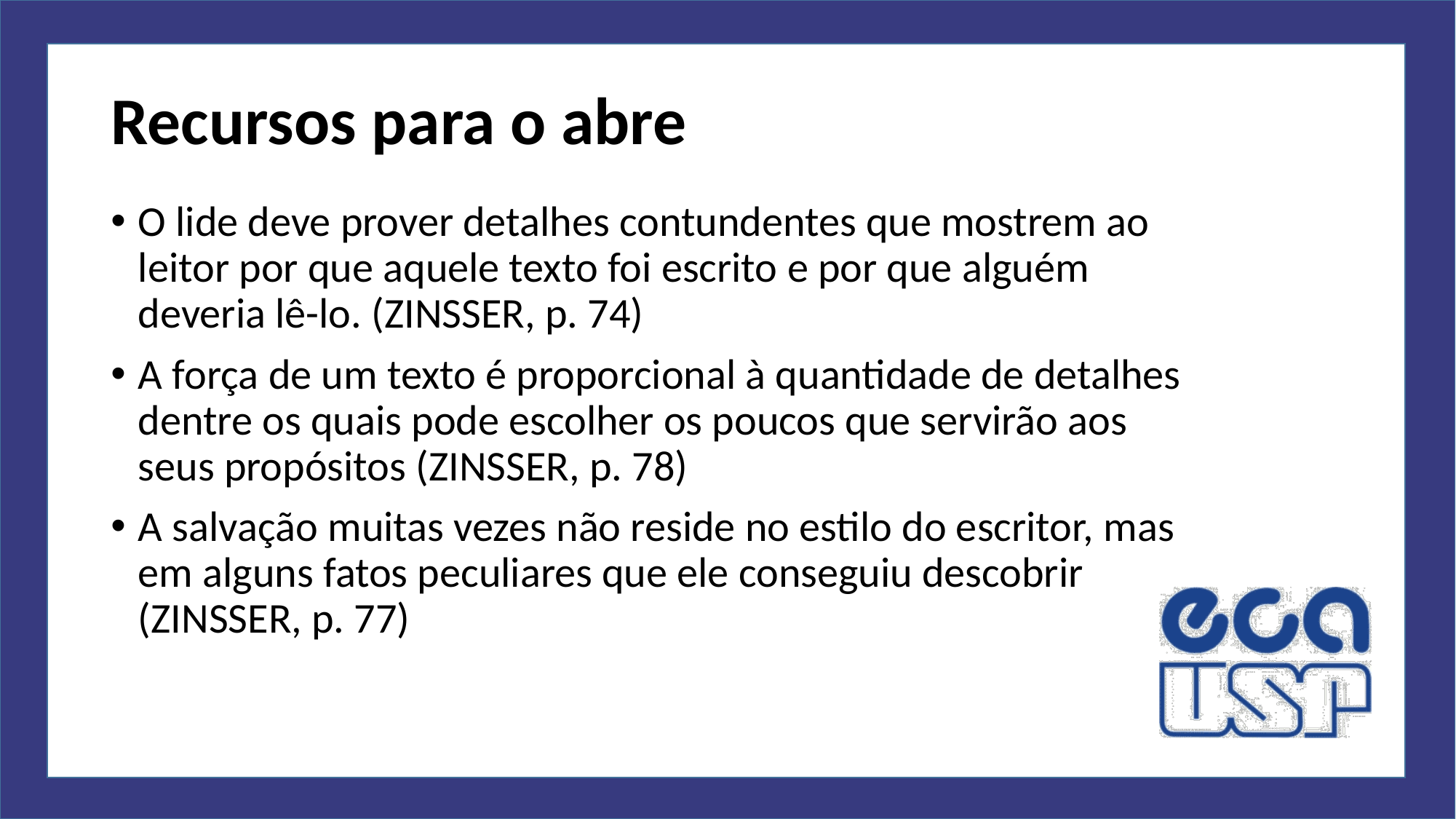

# Recursos para o abre
O lide deve prover detalhes contundentes que mostrem ao leitor por que aquele texto foi escrito e por que alguém deveria lê-lo. (ZINSSER, p. 74)
A força de um texto é proporcional à quantidade de detalhes dentre os quais pode escolher os poucos que servirão aos seus propósitos (ZINSSER, p. 78)
A salvação muitas vezes não reside no estilo do escritor, mas em alguns fatos peculiares que ele conseguiu descobrir (ZINSSER, p. 77)